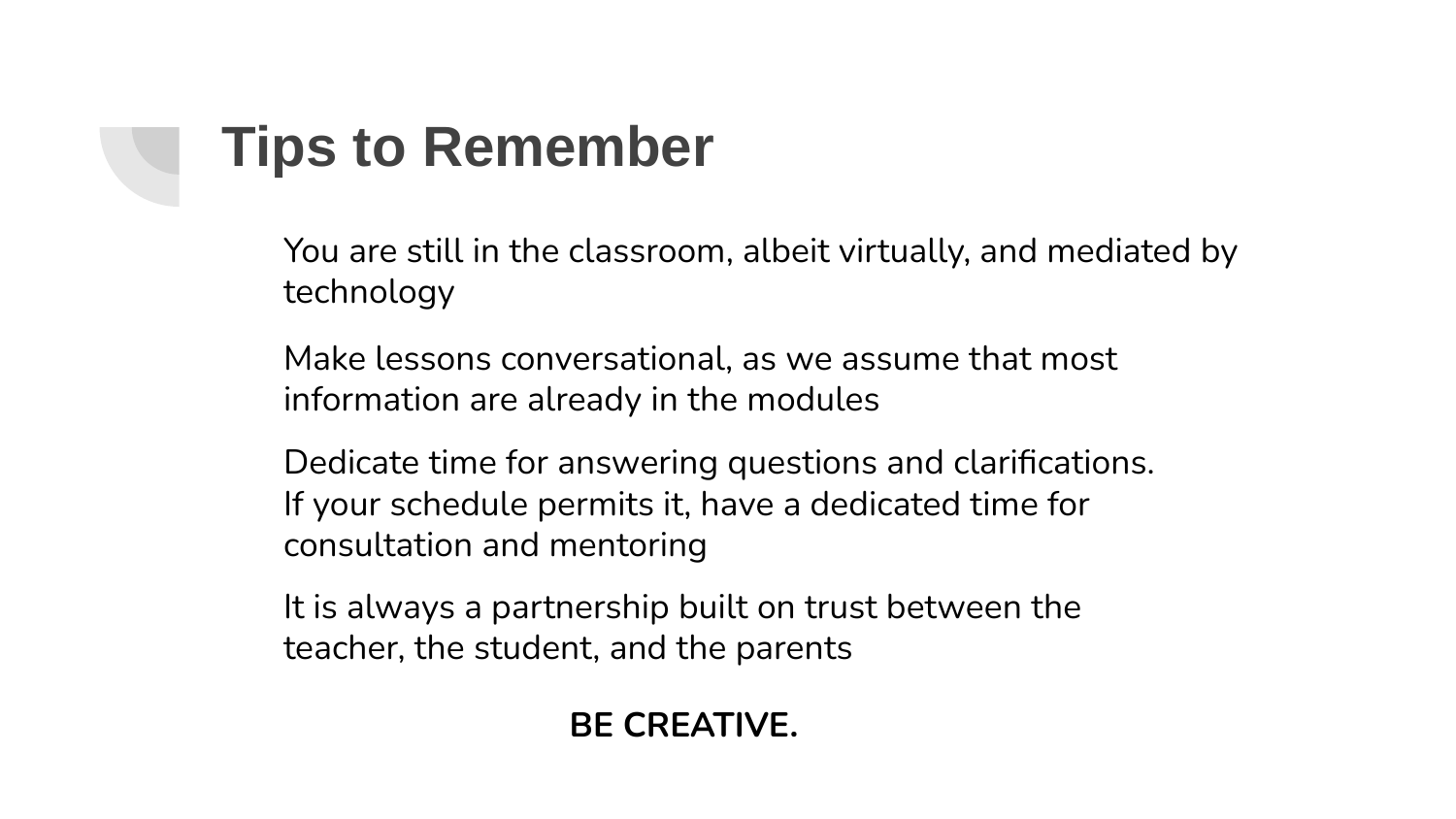

# Tips to Remember
You are still in the classroom, albeit virtually, and mediated by technology

Make lessons conversational, as we assume that most information are already in the modules

Dedicate time for answering questions and clarifications. If your schedule permits it, have a dedicated time for consultation and mentoring

It is always a partnership built on trust between the teacher, the student, and the parents

BE CREATIVE.